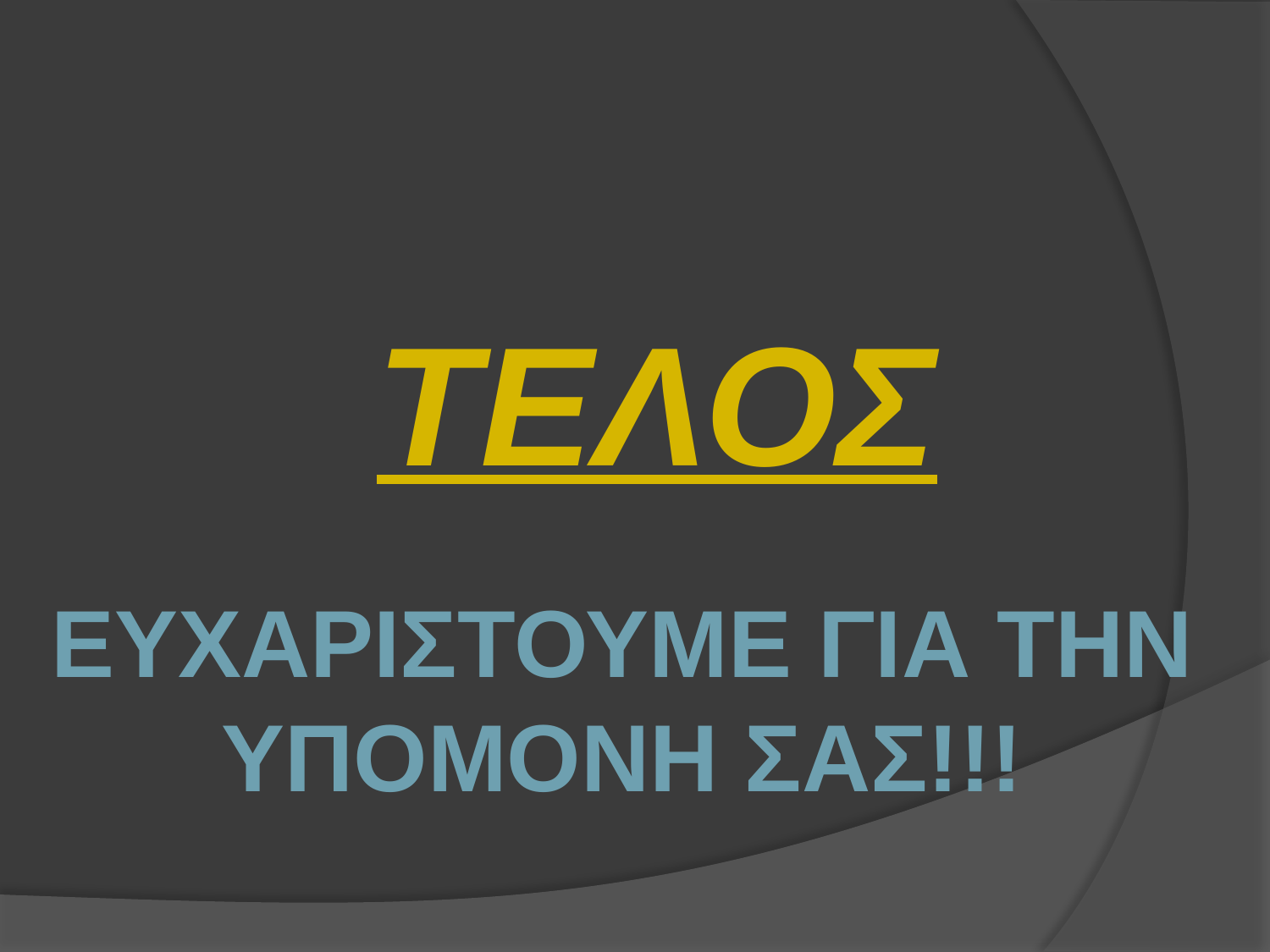

# ΤΕΛΟΣ
ΕΥΧΑΡΙΣΤΟΥΜΕ ΓΙΑ ΤΗΝ ΥΠΟΜΟΝΗ ΣΑΣ!!!